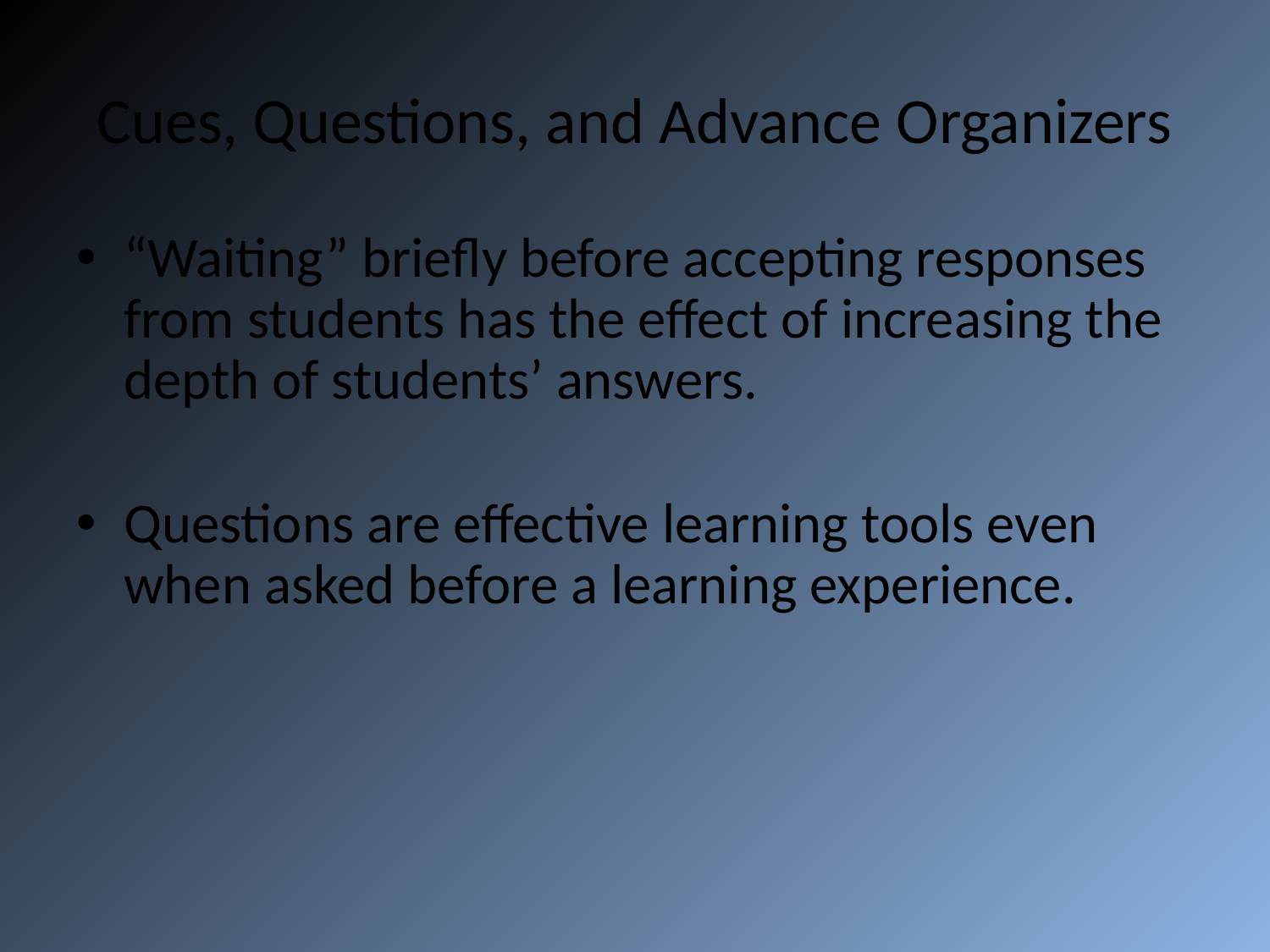

# Cues, Questions, and Advance Organizers
“Waiting” briefly before accepting responses from students has the effect of increasing the depth of students’ answers.

Questions are effective learning tools even when asked before a learning experience.